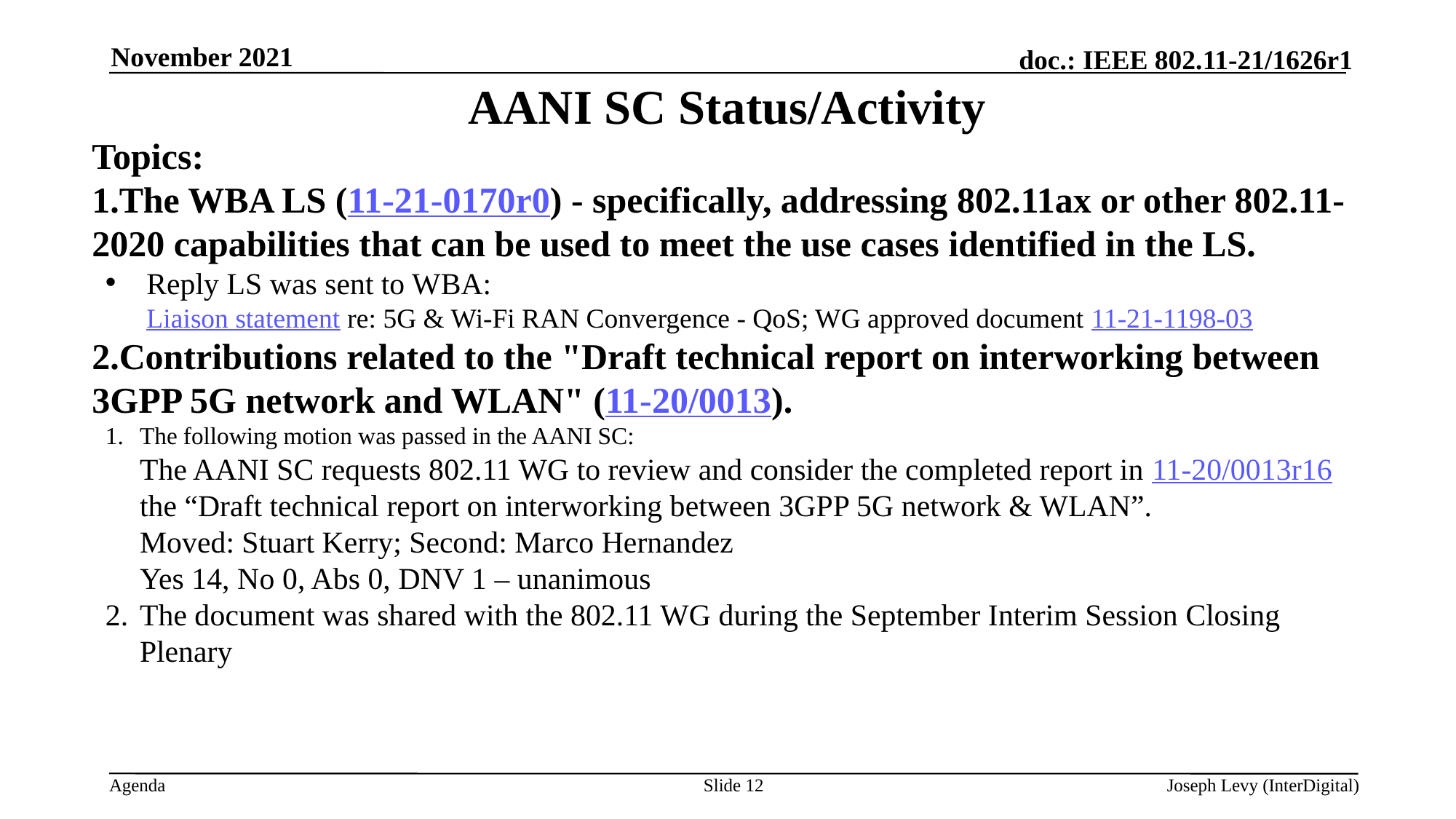

November 2021
# AANI SC Status/Activity
Topics:
The WBA LS (11-21-0170r0) - specifically, addressing 802.11ax or other 802.11-2020 capabilities that can be used to meet the use cases identified in the LS.
Reply LS was sent to WBA:
Liaison statement re: 5G & Wi-Fi RAN Convergence - QoS; WG approved document 11-21-1198-03
Contributions related to the "Draft technical report on interworking between 3GPP 5G network and WLAN" (11-20/0013).
The following motion was passed in the AANI SC:
The AANI SC requests 802.11 WG to review and consider the completed report in 11-20/0013r16 the “Draft technical report on interworking between 3GPP 5G network & WLAN”.
Moved: Stuart Kerry; Second: Marco Hernandez
Yes 14, No 0, Abs 0, DNV 1 – unanimous
The document was shared with the 802.11 WG during the September Interim Session Closing Plenary

Slide 12
Joseph Levy (InterDigital)